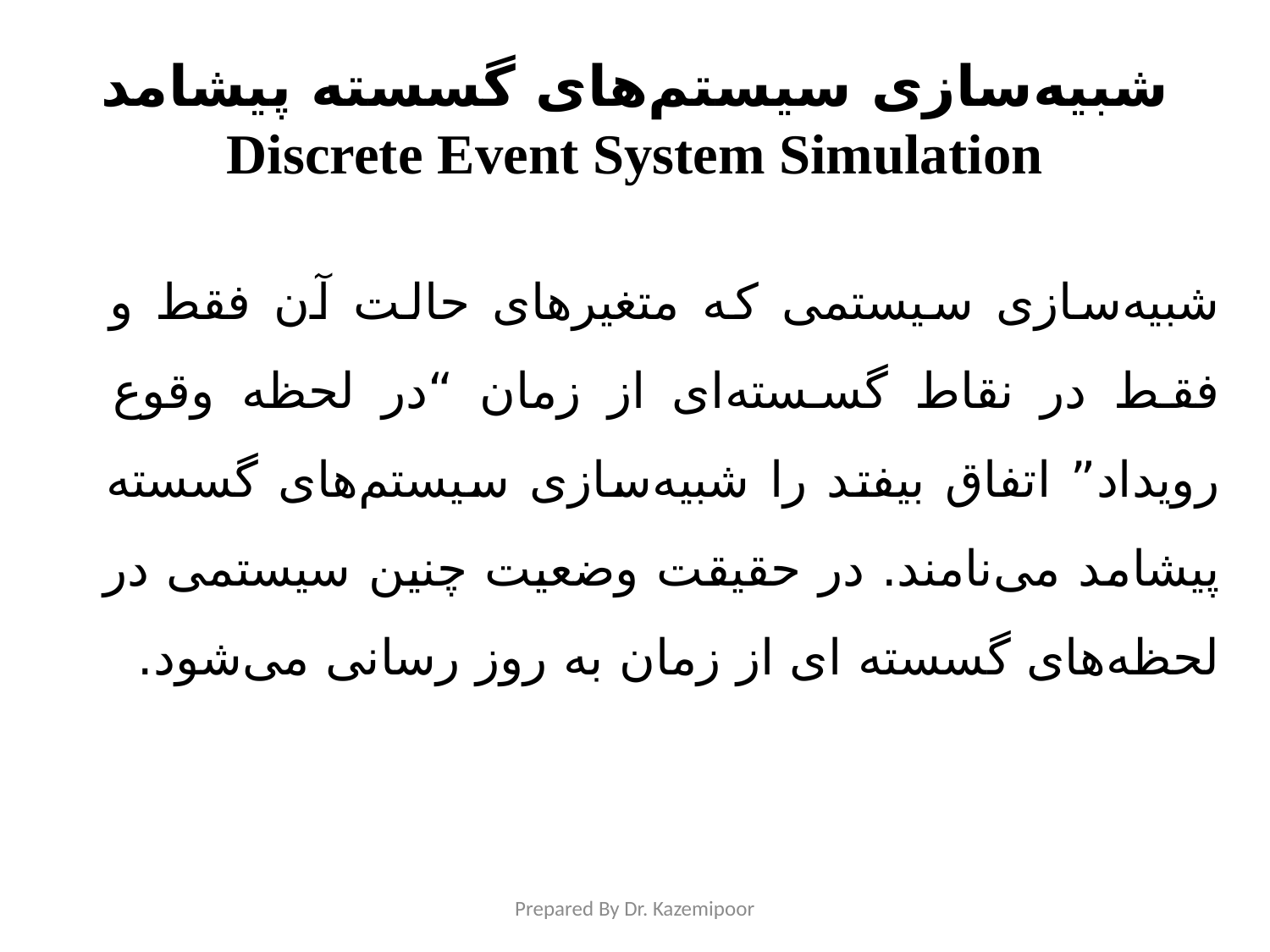

# شبیه‌سازی سیستم‌های گسسته پیشامد Discrete Event System Simulation
شبیه‌سازی سیستمی که متغیرهای حالت آن فقط و فقط در نقاط گسسته‌ای از زمان “در لحظه وقوع رویداد” اتفاق بیفتد را شبیه‌سازی سیستم‌های گسسته پیشامد می‌نامند. در حقیقت وضعیت چنین سیستمی در لحظه‌های گسسته ای از زمان به روز رسانی می‌شود.
Prepared By Dr. Kazemipoor